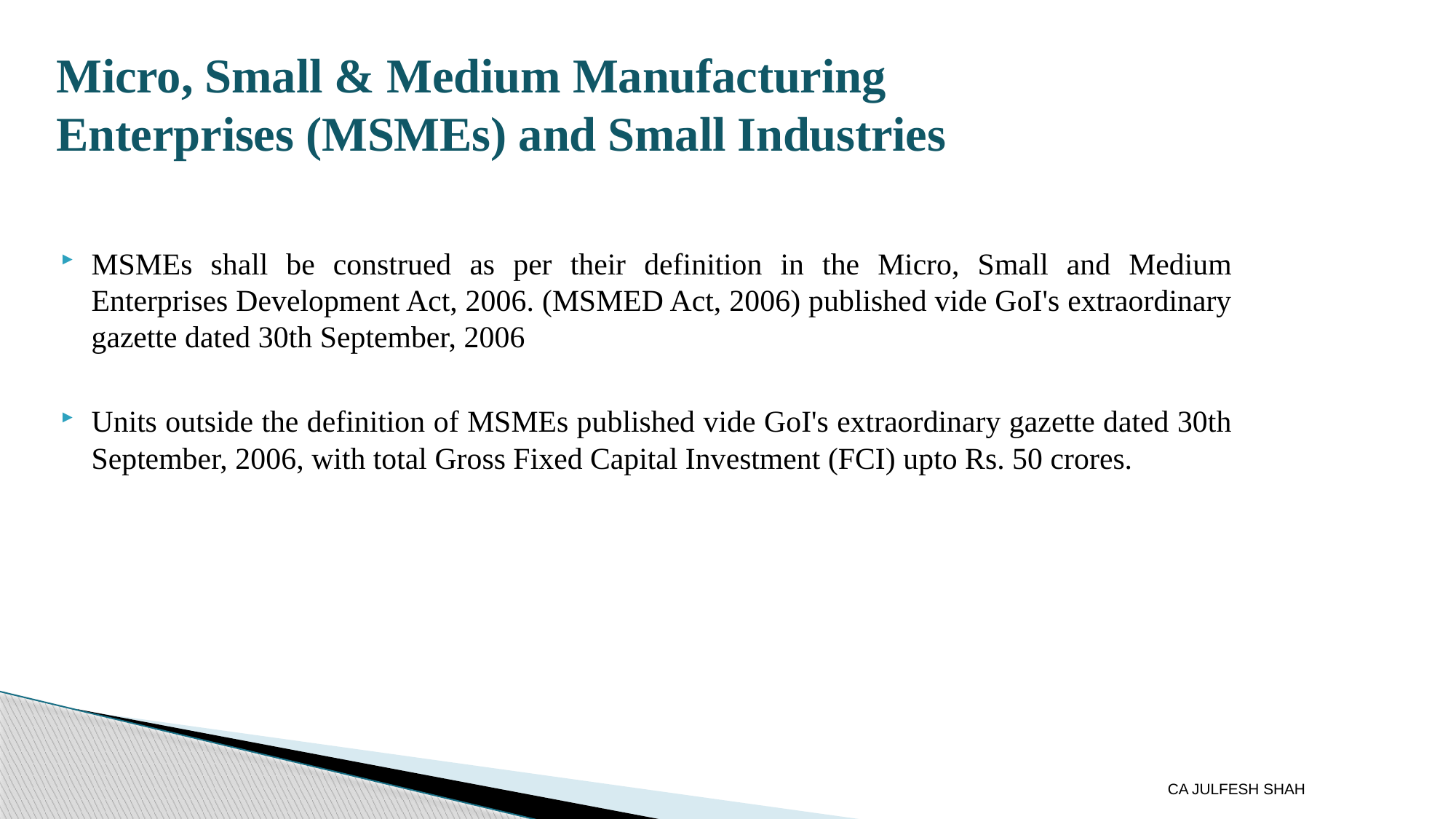

# Micro, Small & Medium Manufacturing Enterprises (MSMEs) and Small Industries

MSMEs shall be construed as per their definition in the Micro, Small and Medium Enterprises Development Act, 2006. (MSMED Act, 2006) published vide GoI's extraordinary gazette dated 30th September, 2006

Units outside the definition of MSMEs published vide GoI's extraordinary gazette dated 30th September, 2006, with total Gross Fixed Capital Investment (FCI) upto Rs. 50 crores.

CA JULFESH SHAH